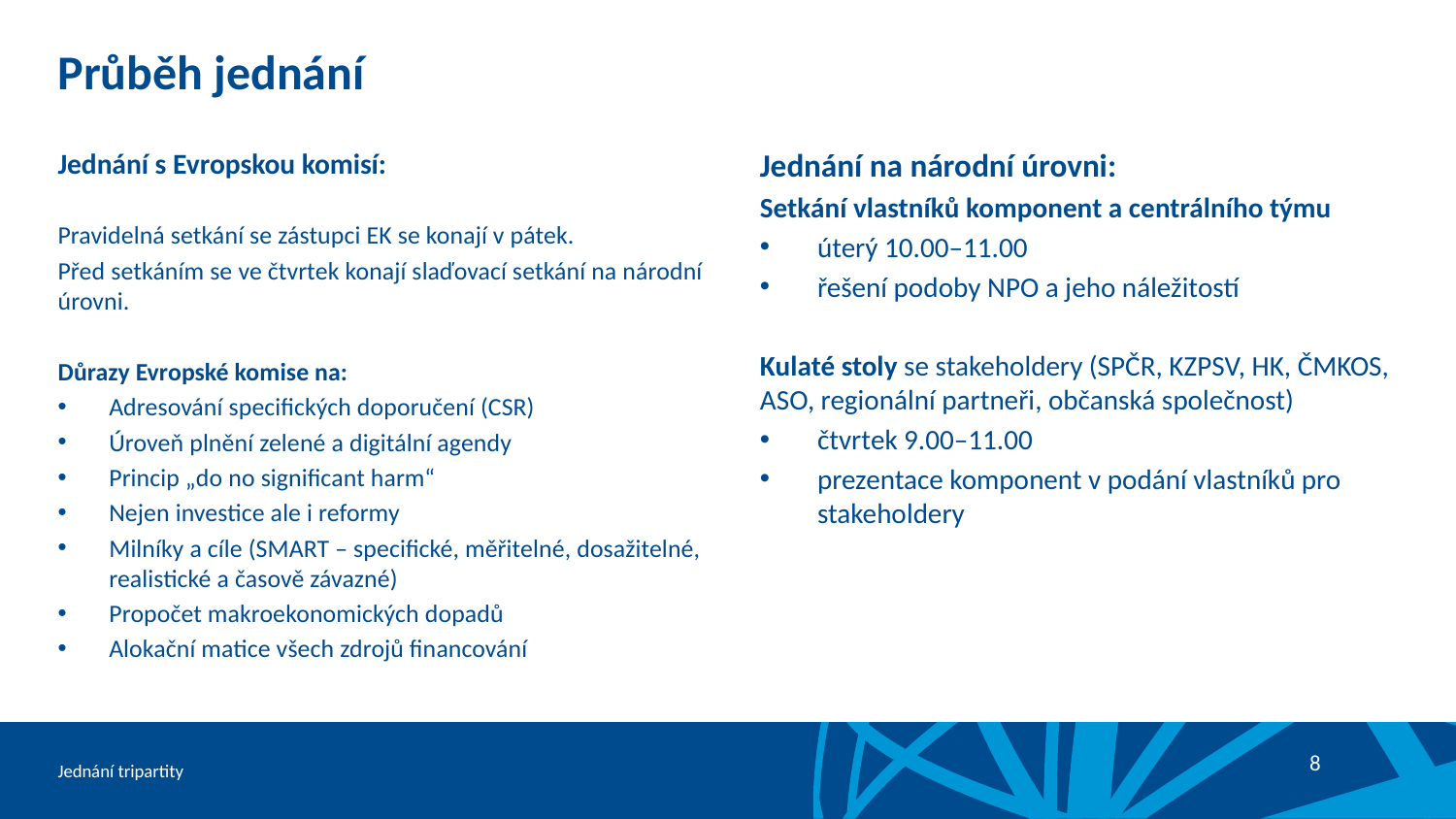

# Průběh jednání
Jednání s Evropskou komisí:
Pravidelná setkání se zástupci EK se konají v pátek.
Před setkáním se ve čtvrtek konají slaďovací setkání na národní úrovni.

Důrazy Evropské komise na:
Adresování specifických doporučení (CSR)
Úroveň plnění zelené a digitální agendy
Princip „do no significant harm“
Nejen investice ale i reformy
Milníky a cíle (SMART – specifické, měřitelné, dosažitelné, realistické a časově závazné)
Propočet makroekonomických dopadů
Alokační matice všech zdrojů financování
Jednání na národní úrovni:
Setkání vlastníků komponent a centrálního týmu
úterý 10.00–11.00
řešení podoby NPO a jeho náležitostí

Kulaté stoly se stakeholdery (SPČR, KZPSV, HK, ČMKOS, ASO, regionální partneři, občanská společnost)
čtvrtek 9.00–11.00
prezentace komponent v podání vlastníků pro stakeholdery